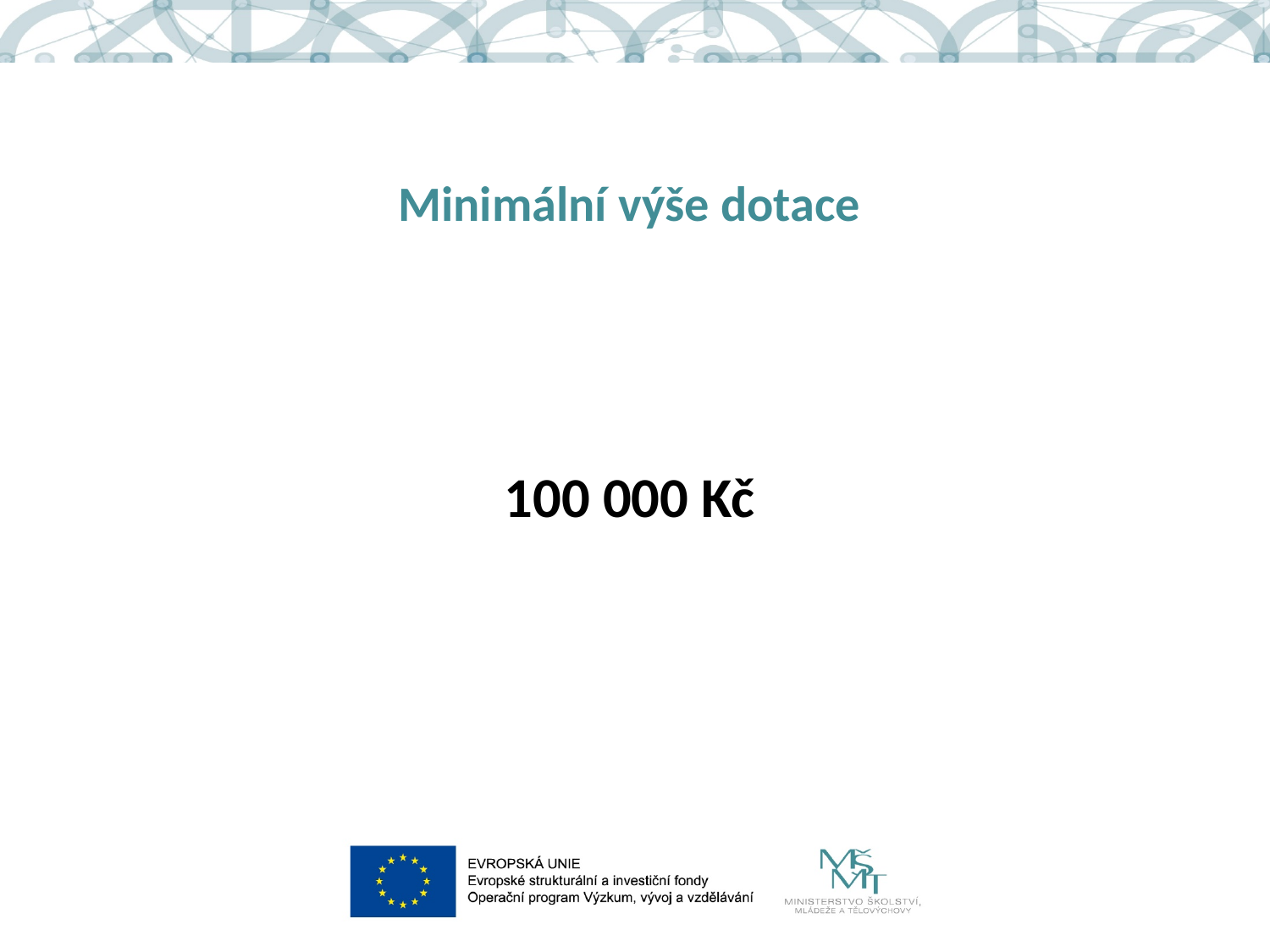

# Minimální výše dotace

100 000 Kč